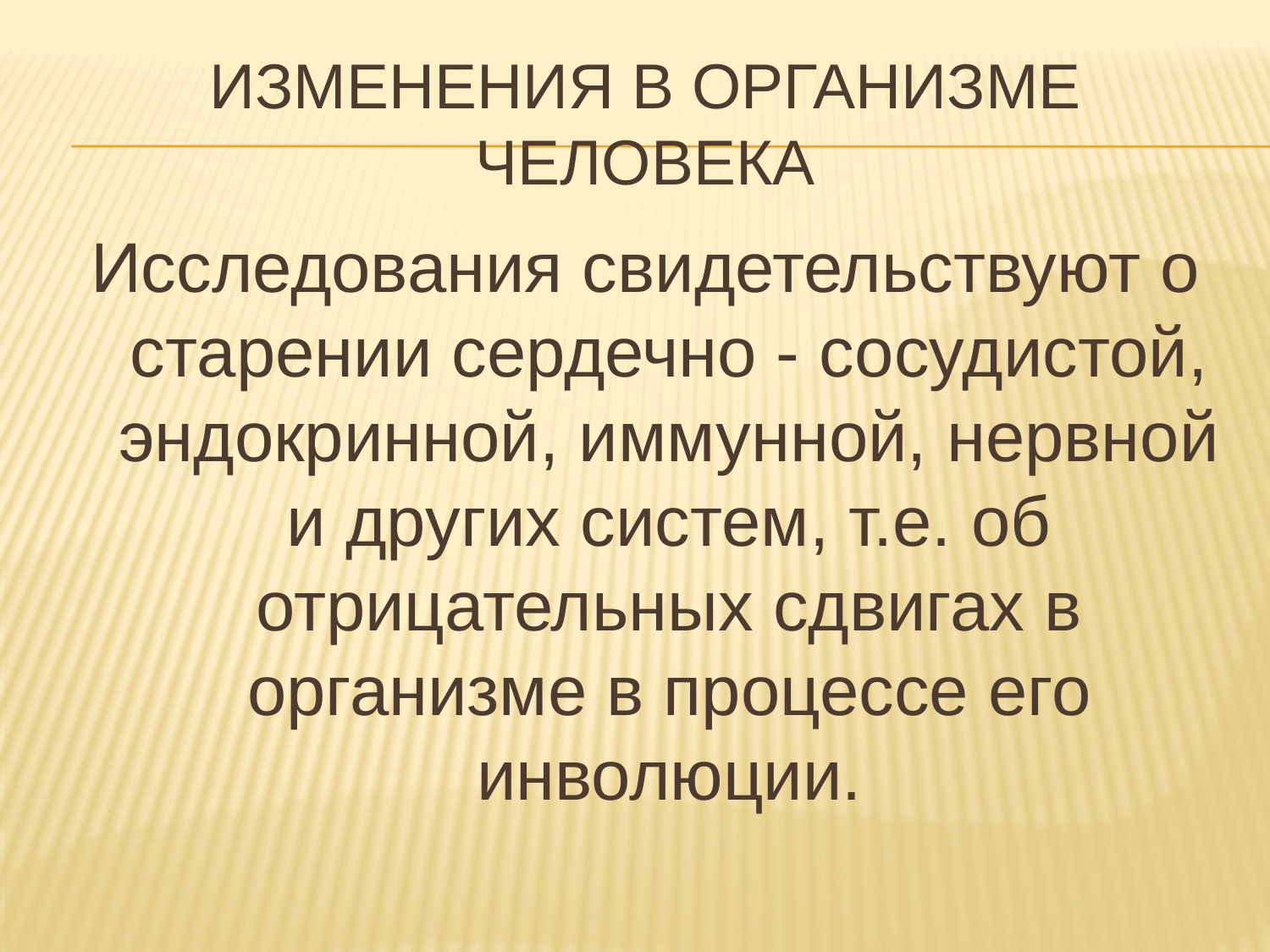

# Изменения в организме человека
Исследования свидетельствуют о старении сердечно - сосудистой, эндокринной, иммунной, нервной и других систем, т.е. об отрицательных сдвигах в организме в процессе его инволюции.